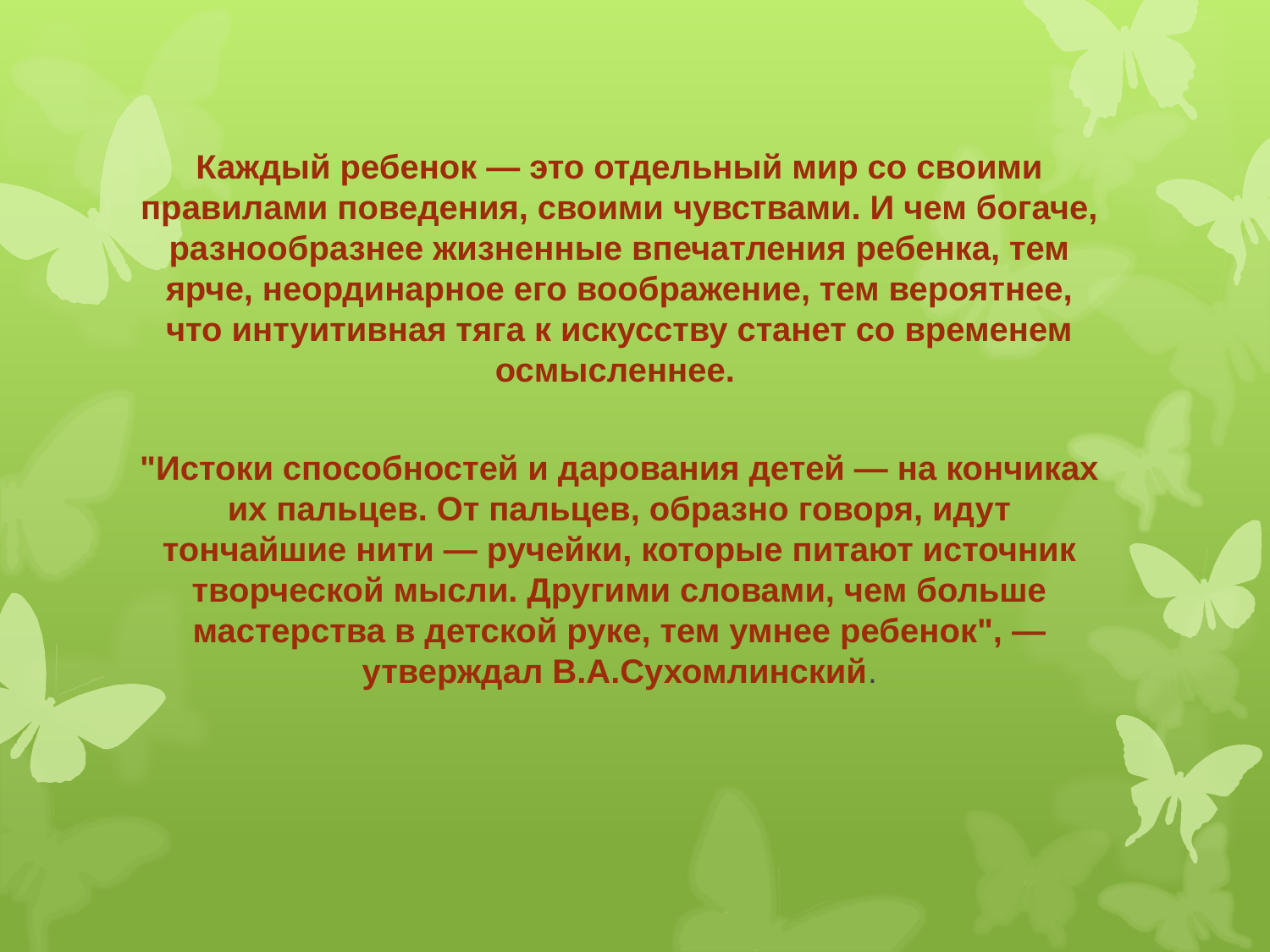

Каждый ребенок — это отдельный мир со своими правилами поведения, своими чувствами. И чем богаче, разнообразнее жизненные впечатления ребенка, тем ярче, неординарное его воображение, тем вероятнее, что интуитивная тяга к искусству станет со временем осмысленнее.
"Истоки способностей и дарования детей — на кончиках их пальцев. От пальцев, образно говоря, идут тончайшие нити — ручейки, которые питают источник творческой мысли. Другими словами, чем больше мастерства в детской руке, тем умнее ребенок", — утверждал В.А.Сухомлинский.